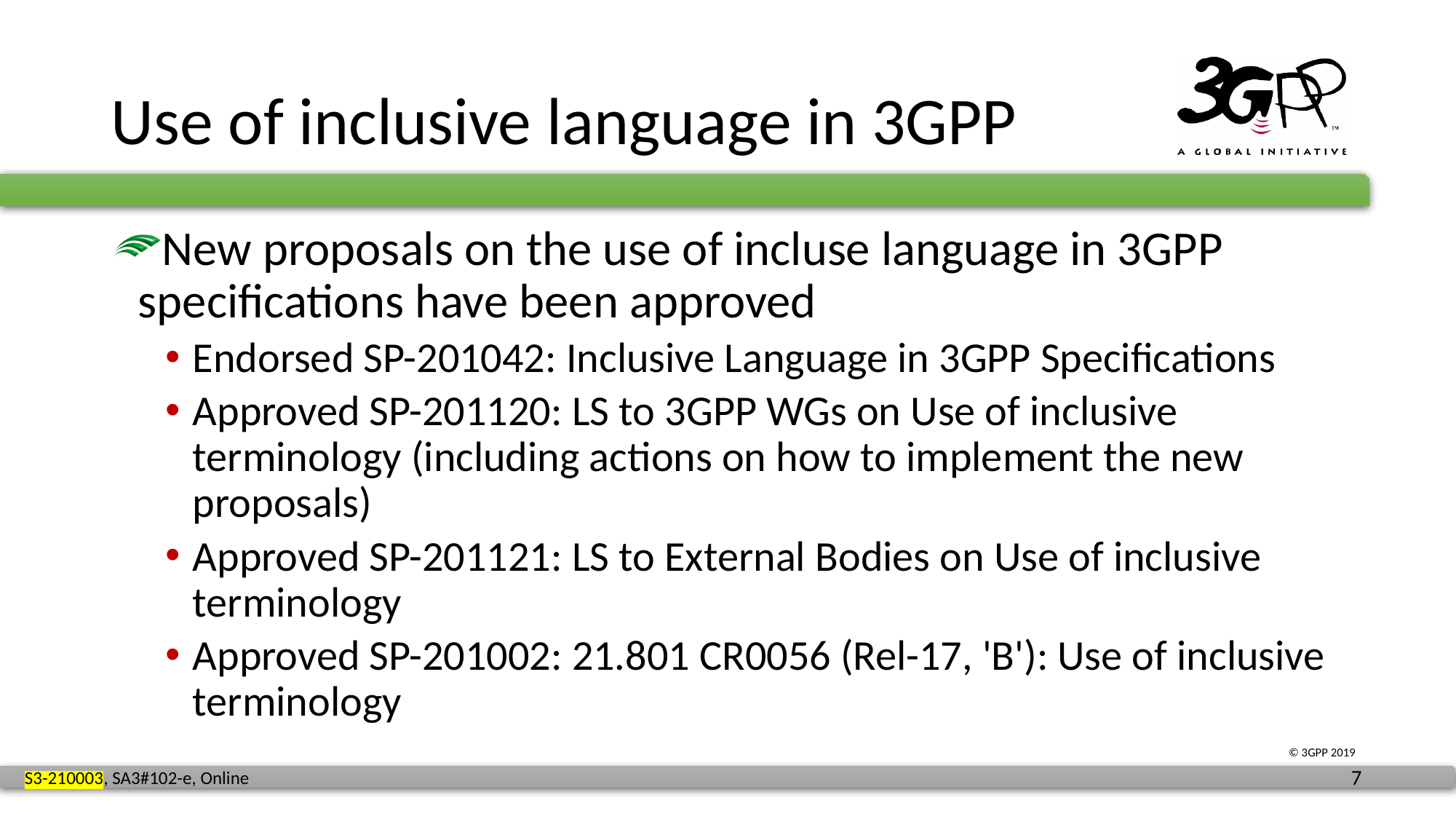

# Use of inclusive language in 3GPP
New proposals on the use of incluse language in 3GPP specifications have been approved
Endorsed SP-201042: Inclusive Language in 3GPP Specifications
Approved SP-201120: LS to 3GPP WGs on Use of inclusive terminology (including actions on how to implement the new proposals)
Approved SP-201121: LS to External Bodies on Use of inclusive terminology
Approved SP-201002: 21.801 CR0056 (Rel-17, 'B'): Use of inclusive terminology